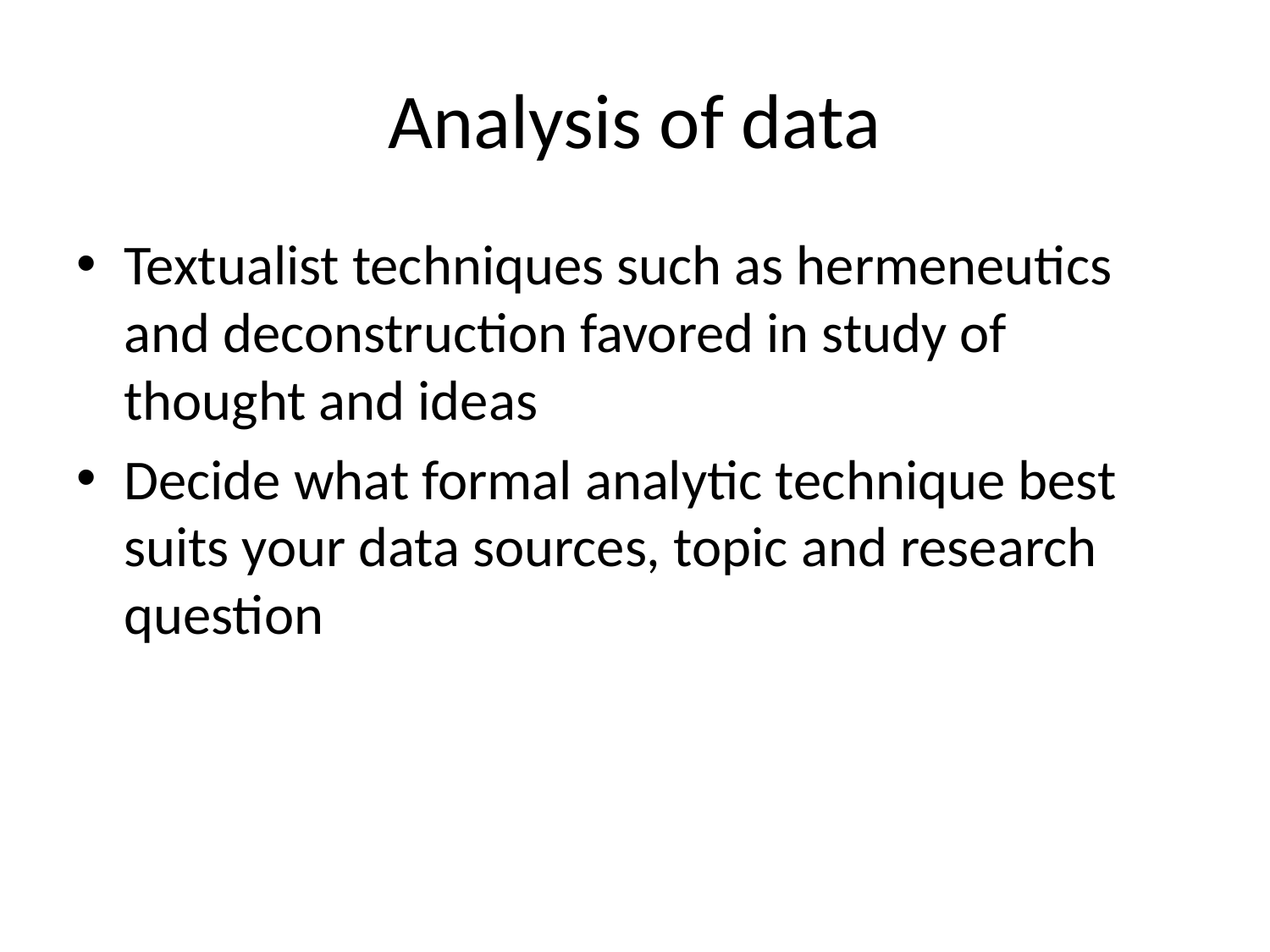

# Analysis of data
Textualist techniques such as hermeneutics and deconstruction favored in study of thought and ideas
Decide what formal analytic technique best suits your data sources, topic and research question